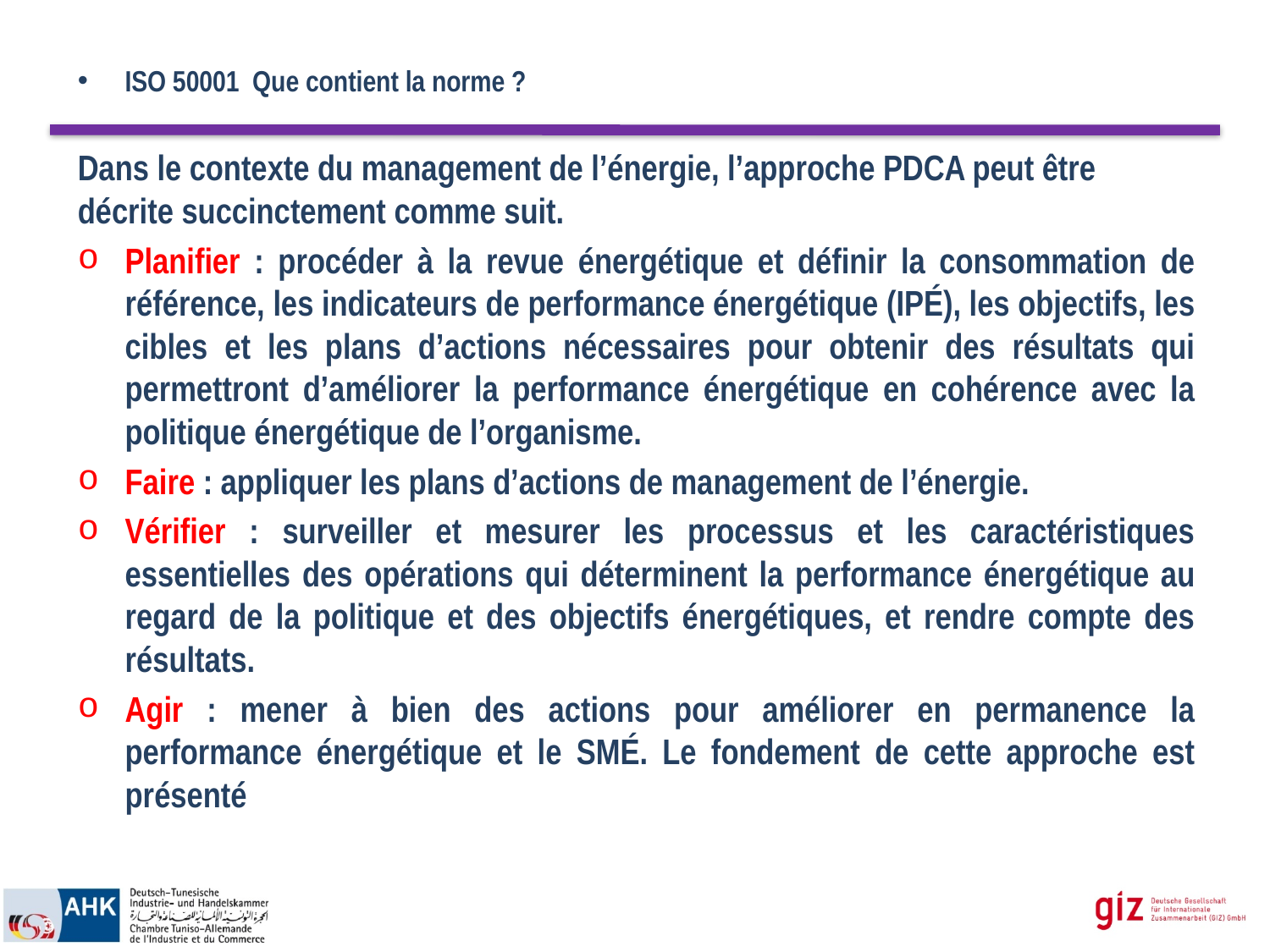

ISO 50001  Que contient la norme ?

Dans le contexte du management de l’énergie, l’approche PDCA peut être décrite succinctement comme suit.
Planifier : procéder à la revue énergétique et définir la consommation de référence, les indicateurs de performance énergétique (IPÉ), les objectifs, les cibles et les plans d’actions nécessaires pour obtenir des résultats qui permettront d’améliorer la performance énergétique en cohérence avec la politique énergétique de l’organisme.
Faire : appliquer les plans d’actions de management de l’énergie.
Vérifier : surveiller et mesurer les processus et les caractéristiques essentielles des opérations qui déterminent la performance énergétique au regard de la politique et des objectifs énergétiques, et rendre compte des résultats.
Agir : mener à bien des actions pour améliorer en permanence la performance énergétique et le SMÉ. Le fondement de cette approche est présenté